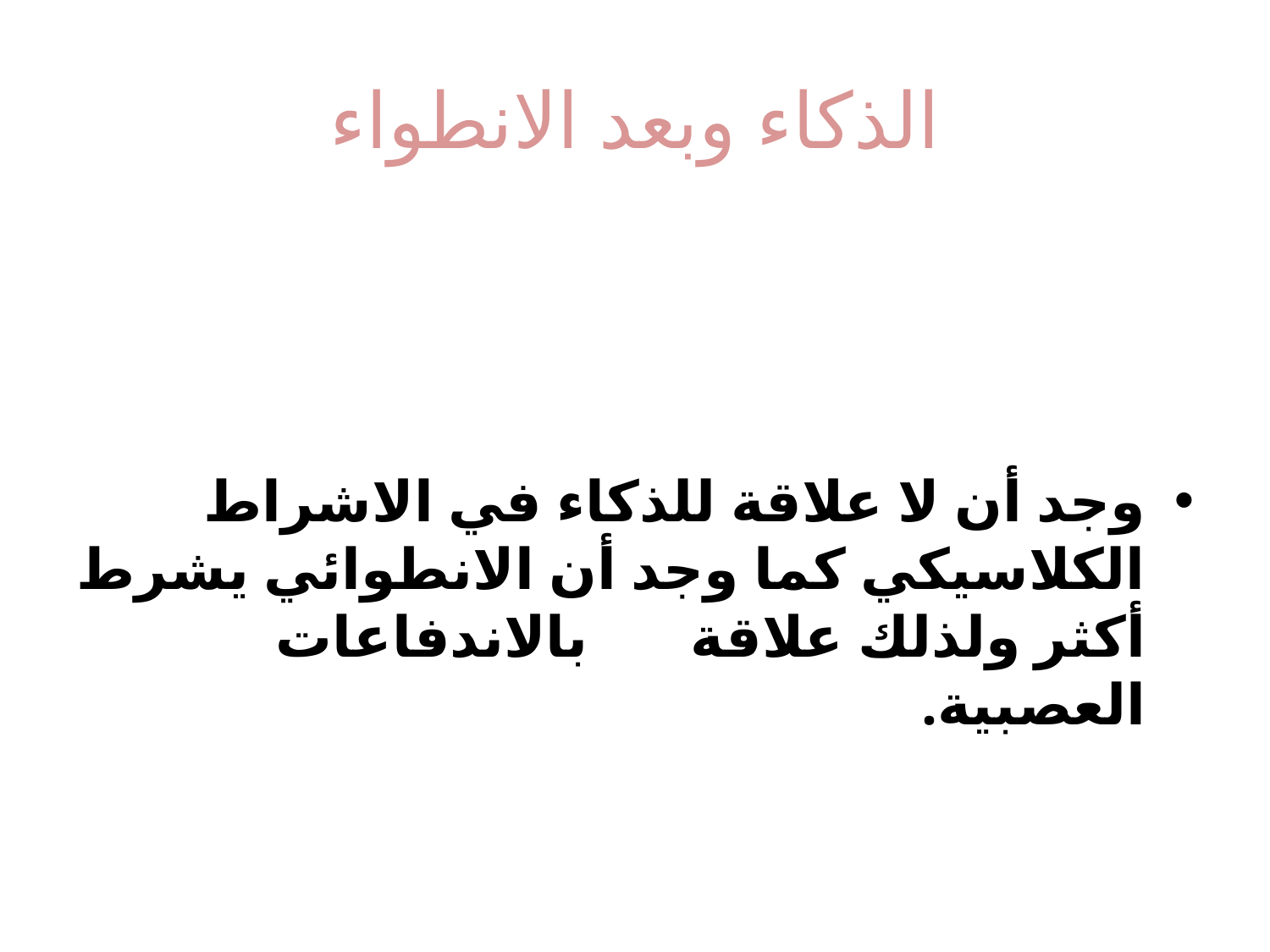

# الذكاء وبعد الانطواء

وجد أن لا علاقة للذكاء في الاشراط الكلاسيكي كما وجد أن الانطوائي يشرط أكثر ولذلك علاقة       بالاندفاعات العصبية.